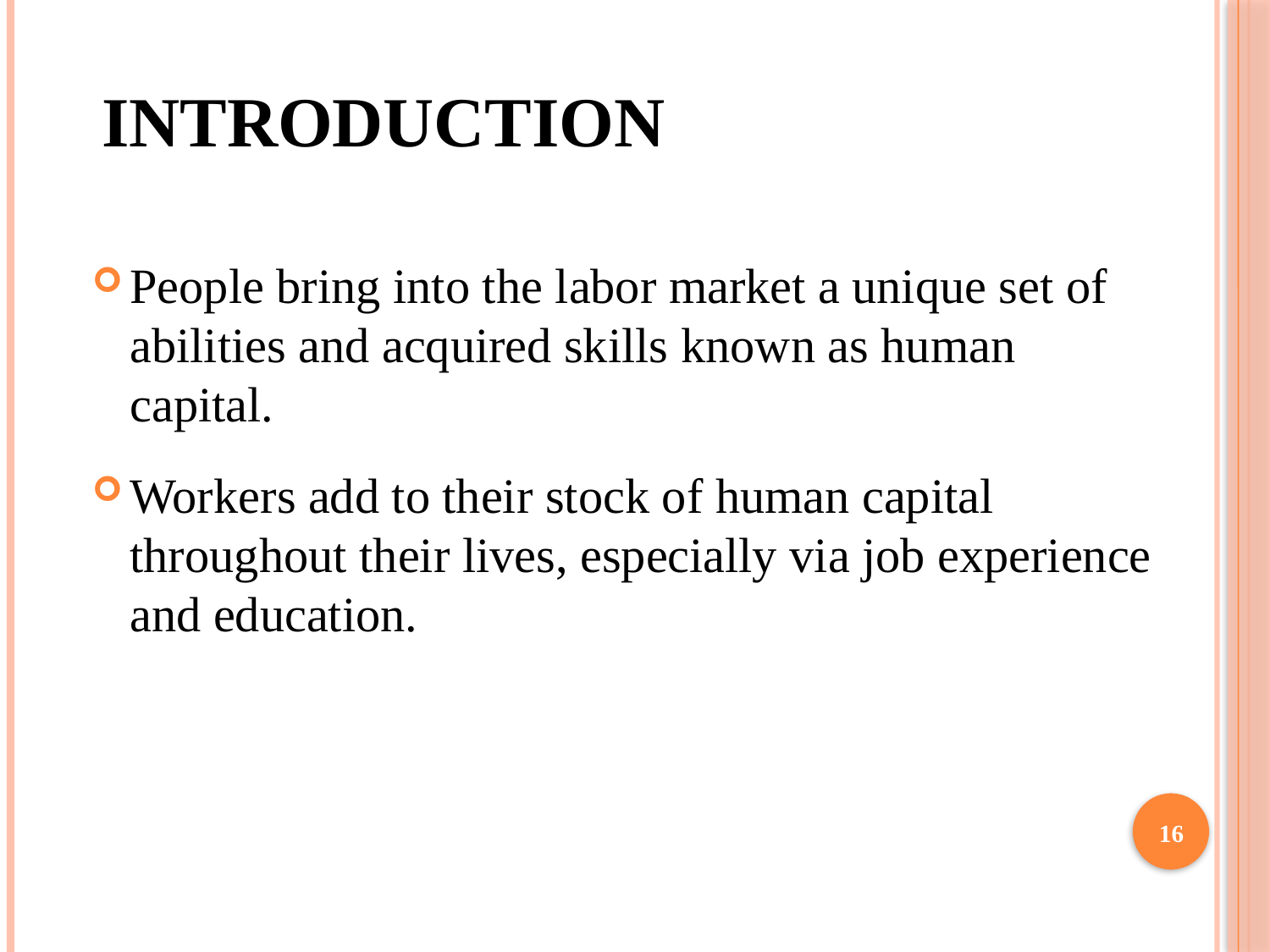

# Introduction
People bring into the labor market a unique set of abilities and acquired skills known as human capital.
Workers add to their stock of human capital throughout their lives, especially via job experience and education.
16